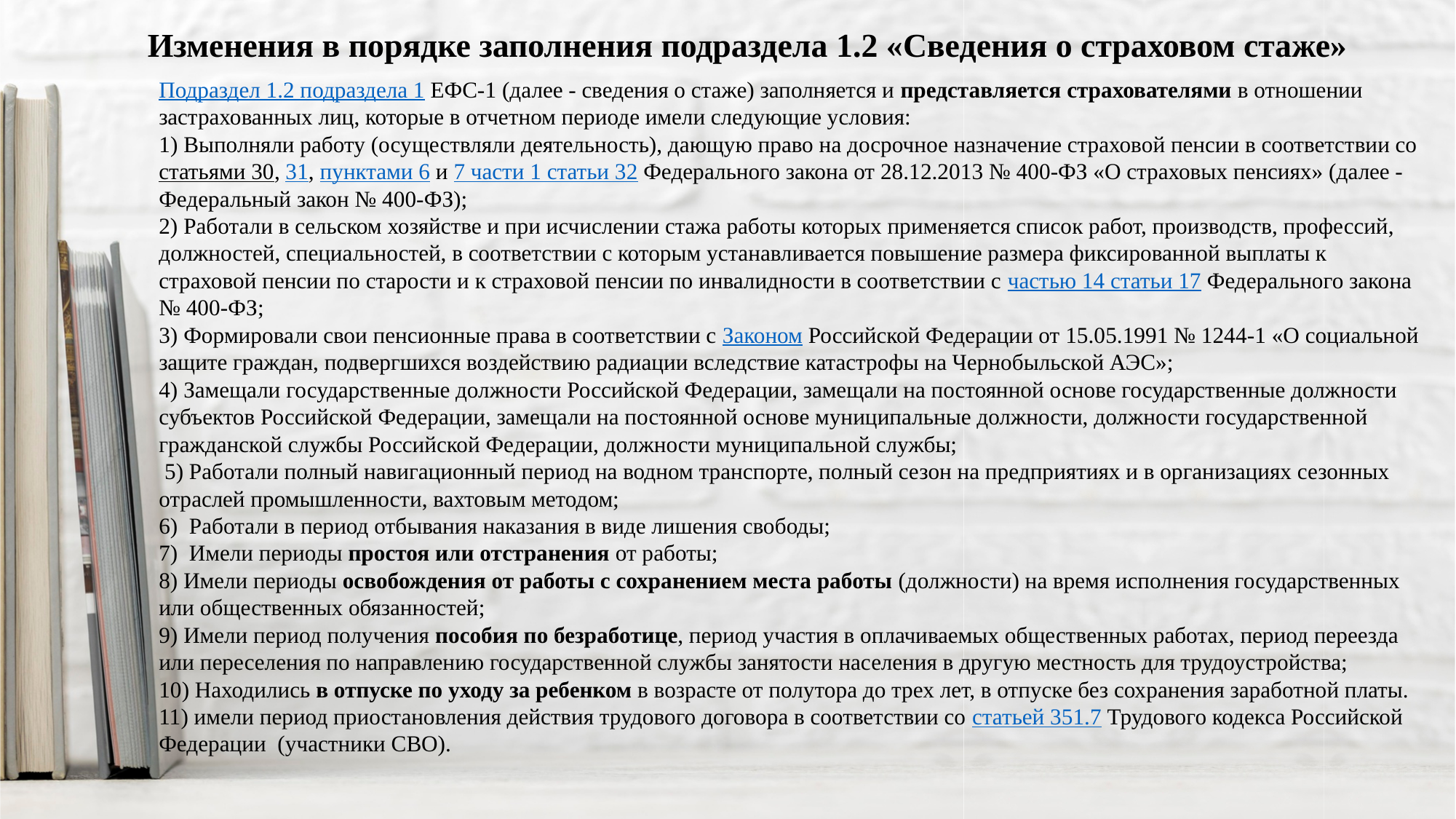

Изменения в порядке заполнения подраздела 1.2 «Сведения о страховом стаже»
Подраздел 1.2 подраздела 1 ЕФС-1 (далее - сведения о стаже) заполняется и представляется страхователями в отношении застрахованных лиц, которые в отчетном периоде имели следующие условия:
1) Выполняли работу (осуществляли деятельность), дающую право на досрочное назначение страховой пенсии в соответствии со статьями 30, 31, пунктами 6 и 7 части 1 статьи 32 Федерального закона от 28.12.2013 № 400-ФЗ «О страховых пенсиях» (далее -Федеральный закон № 400-ФЗ);
2) Работали в сельском хозяйстве и при исчислении стажа работы которых применяется список работ, производств, профессий, должностей, специальностей, в соответствии с которым устанавливается повышение размера фиксированной выплаты к страховой пенсии по старости и к страховой пенсии по инвалидности в соответствии с частью 14 статьи 17 Федерального закона № 400-ФЗ;
3) Формировали свои пенсионные права в соответствии с Законом Российской Федерации от 15.05.1991 № 1244-1 «О социальной защите граждан, подвергшихся воздействию радиации вследствие катастрофы на Чернобыльской АЭС»;
4) Замещали государственные должности Российской Федерации, замещали на постоянной основе государственные должности субъектов Российской Федерации, замещали на постоянной основе муниципальные должности, должности государственной гражданской службы Российской Федерации, должности муниципальной службы;
 5) Работали полный навигационный период на водном транспорте, полный сезон на предприятиях и в организациях сезонных отраслей промышленности, вахтовым методом;
6)  Работали в период отбывания наказания в виде лишения свободы;
7)  Имели периоды простоя или отстранения от работы;
8) Имели периоды освобождения от работы с сохранением места работы (должности) на время исполнения государственных или общественных обязанностей;
9) Имели период получения пособия по безработице, период участия в оплачиваемых общественных работах, период переезда или переселения по направлению государственной службы занятости населения в другую местность для трудоустройства;
10) Находились в отпуске по уходу за ребенком в возрасте от полутора до трех лет, в отпуске без сохранения заработной платы.
11) имели период приостановления действия трудового договора в соответствии со статьей 351.7 Трудового кодекса Российской Федерации  (участники СВО).